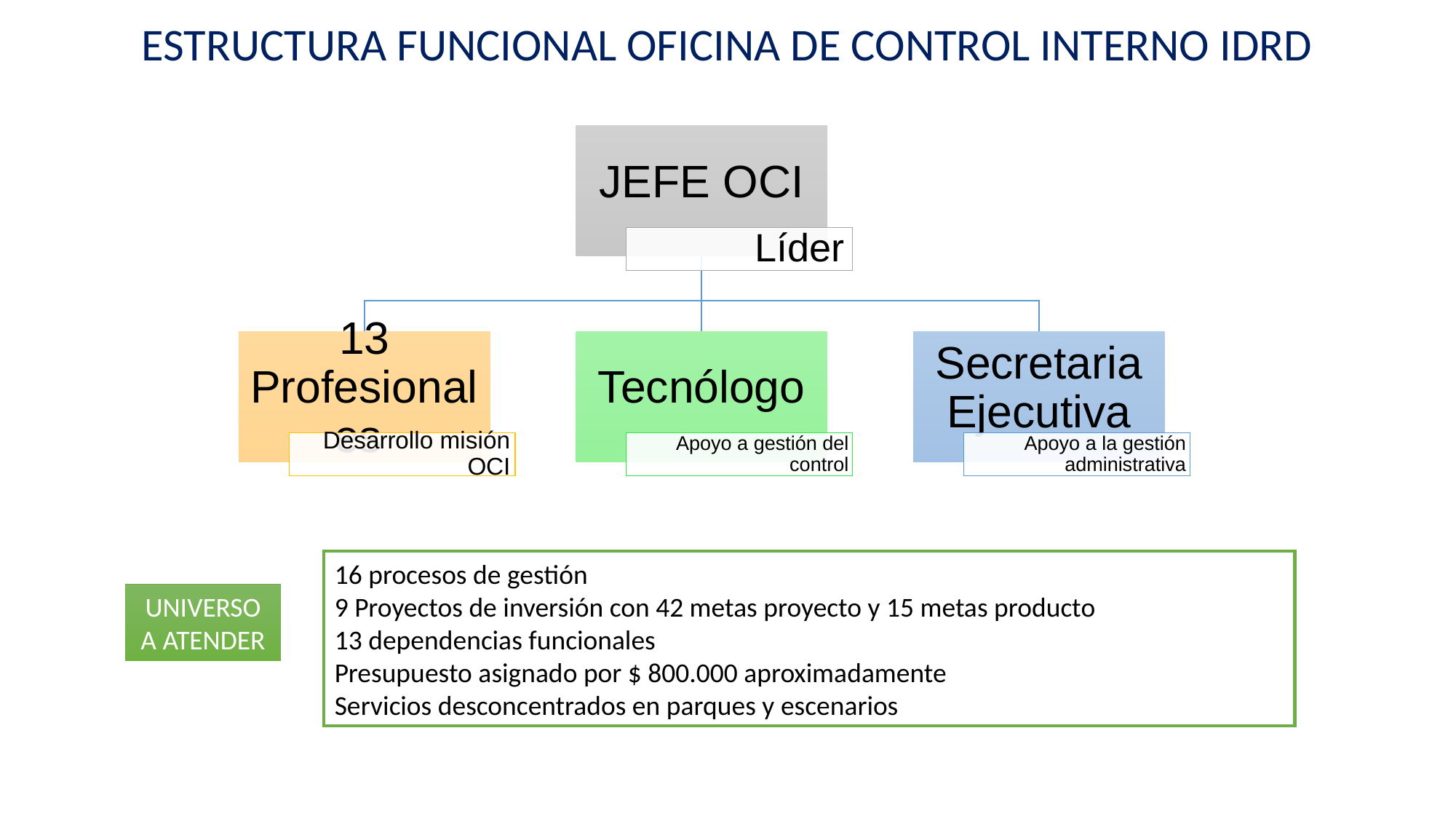

JEFE OCI
Líder
13 Profesionales
Desarrollo misión OCI
Tecnólogo
Apoyo a gestión del control
Secretaria Ejecutiva
Apoyo a la gestión administrativa
ESTRUCTURA FUNCIONAL OFICINA DE CONTROL INTERNO IDRD
16 procesos de gestión
9 Proyectos de inversión con 42 metas proyecto y 15 metas producto
13 dependencias funcionales
Presupuesto asignado por $ 800.000 aproximadamente
Servicios desconcentrados en parques y escenarios
UNIVERSO A ATENDER